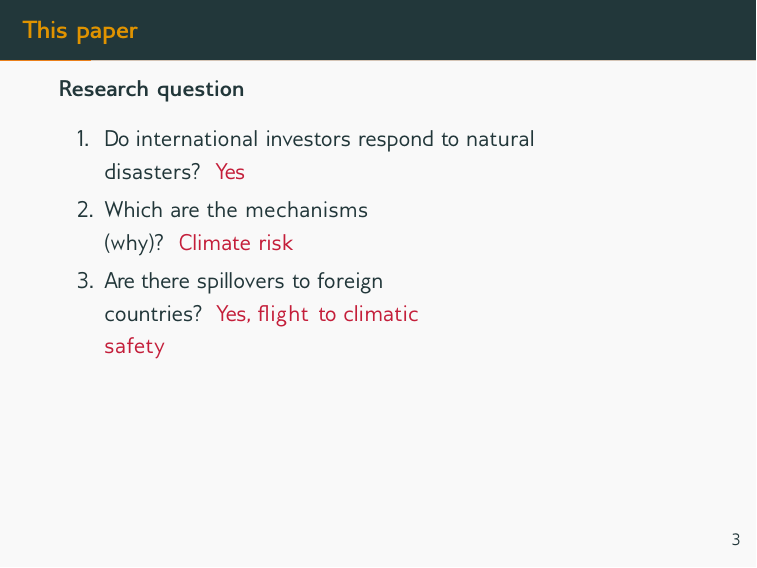

# This paper

Research question
Do international investors respond to natural disasters?  Yes
Which are the mechanisms (why)?  Climate risk
Are there spillovers to foreign countries?  Yes, flight to climatic safety
3